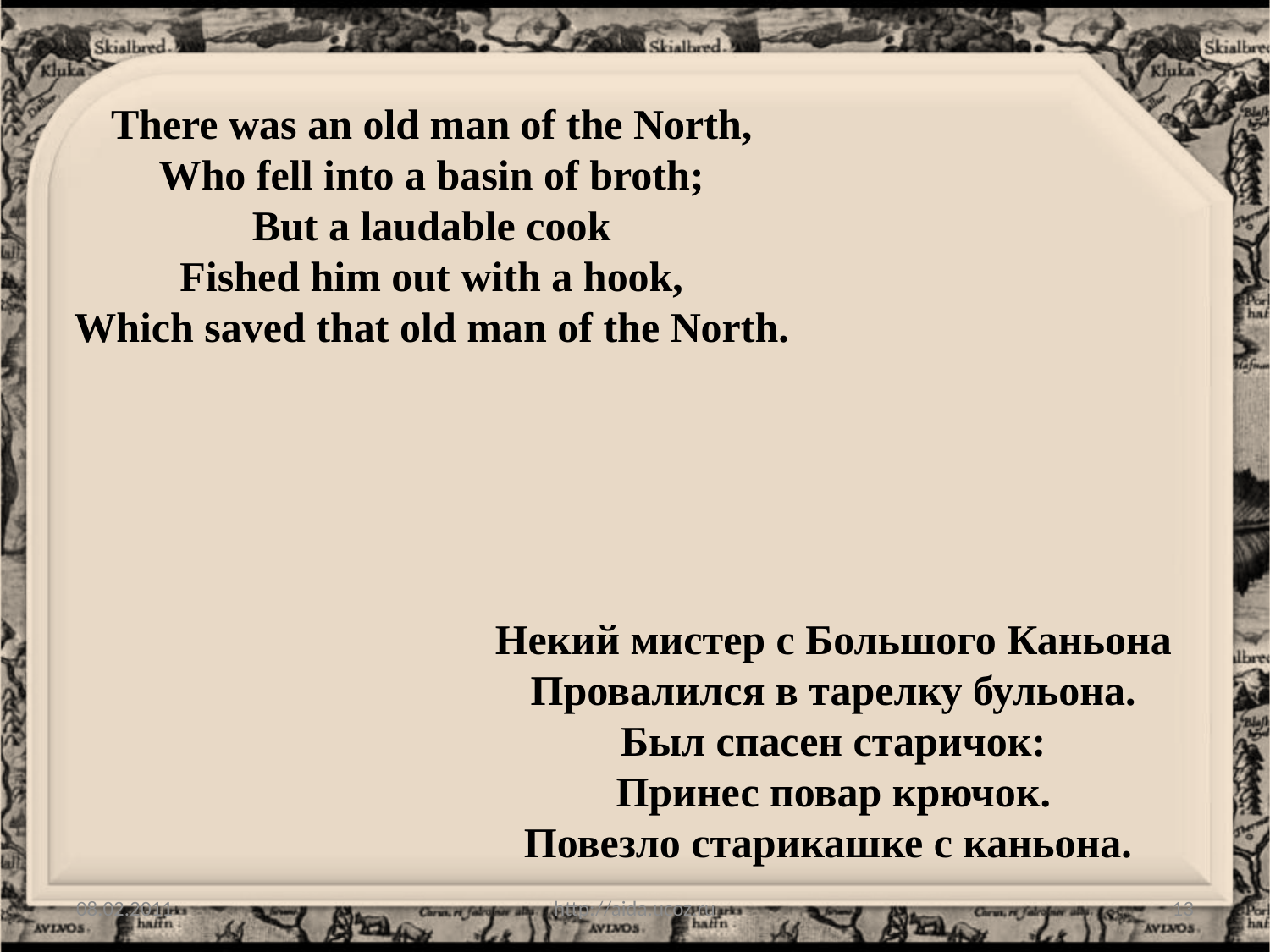

There was an old man of the North,
Who fell into a basin of broth;
But a laudable cook
Fished him out with a hook,
Which saved that old man of the North.
Некий мистер с Большого Каньона
Провалился в тарелку бульона.
Был спасен старичок:
Принес повар крючок.
Повезло старикашке с каньона.
08.02.2011
http://aida.ucoz.ru
13